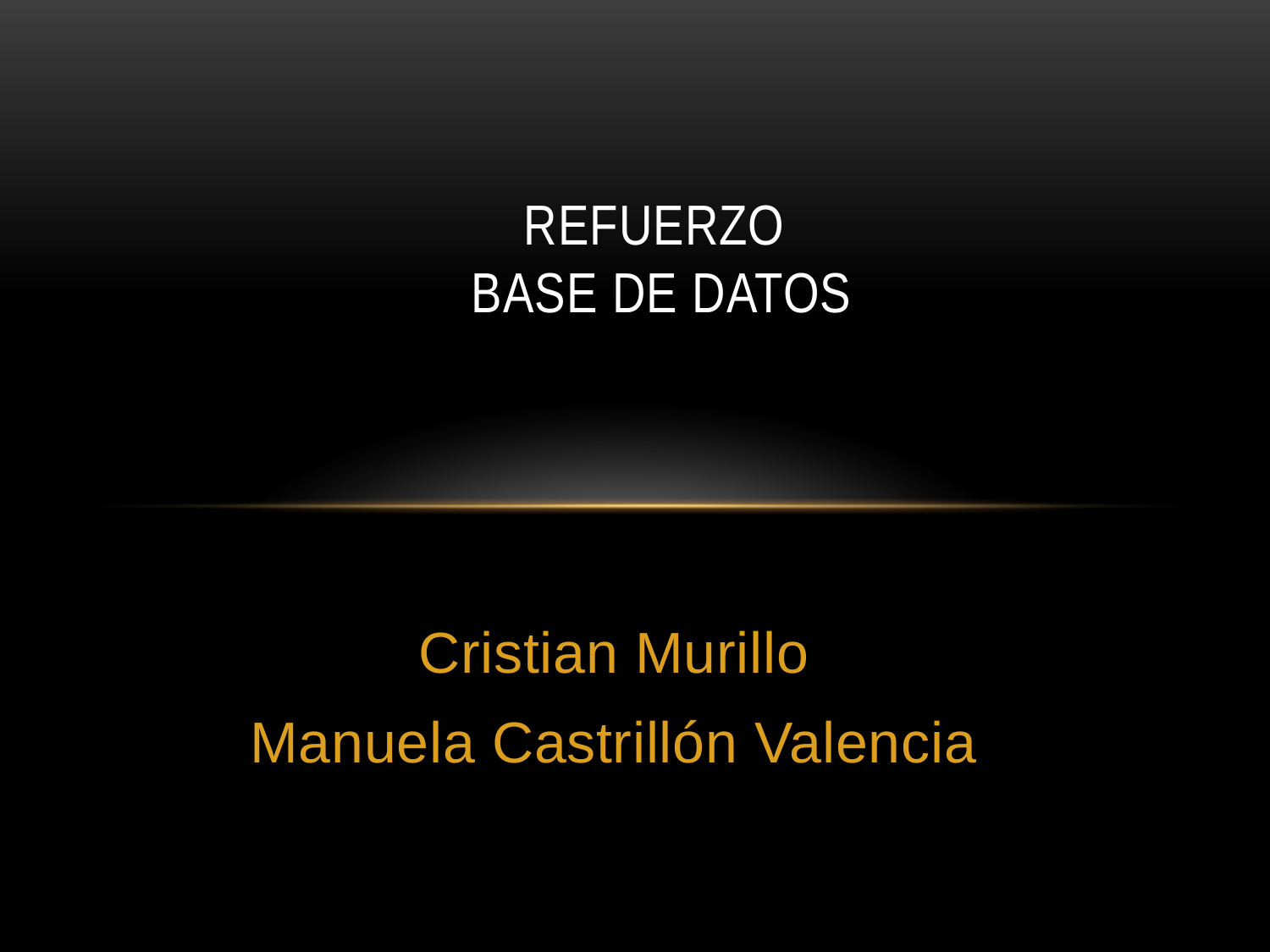

# Refuerzo base de datos
Cristian Murillo
Manuela Castrillón Valencia